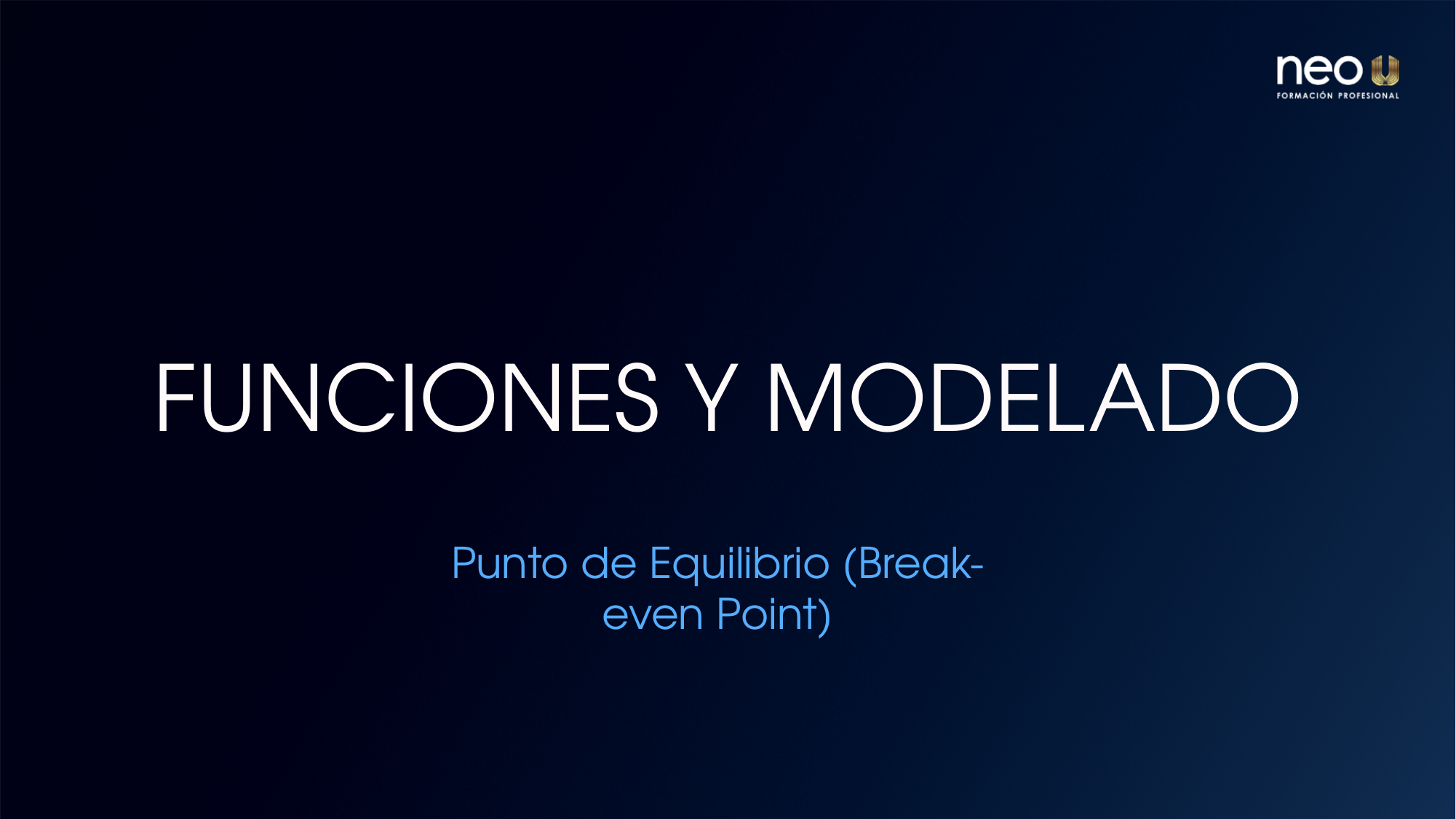

#
FUNCIONES Y MODELADO
Punto de Equilibrio (Break-even Point)